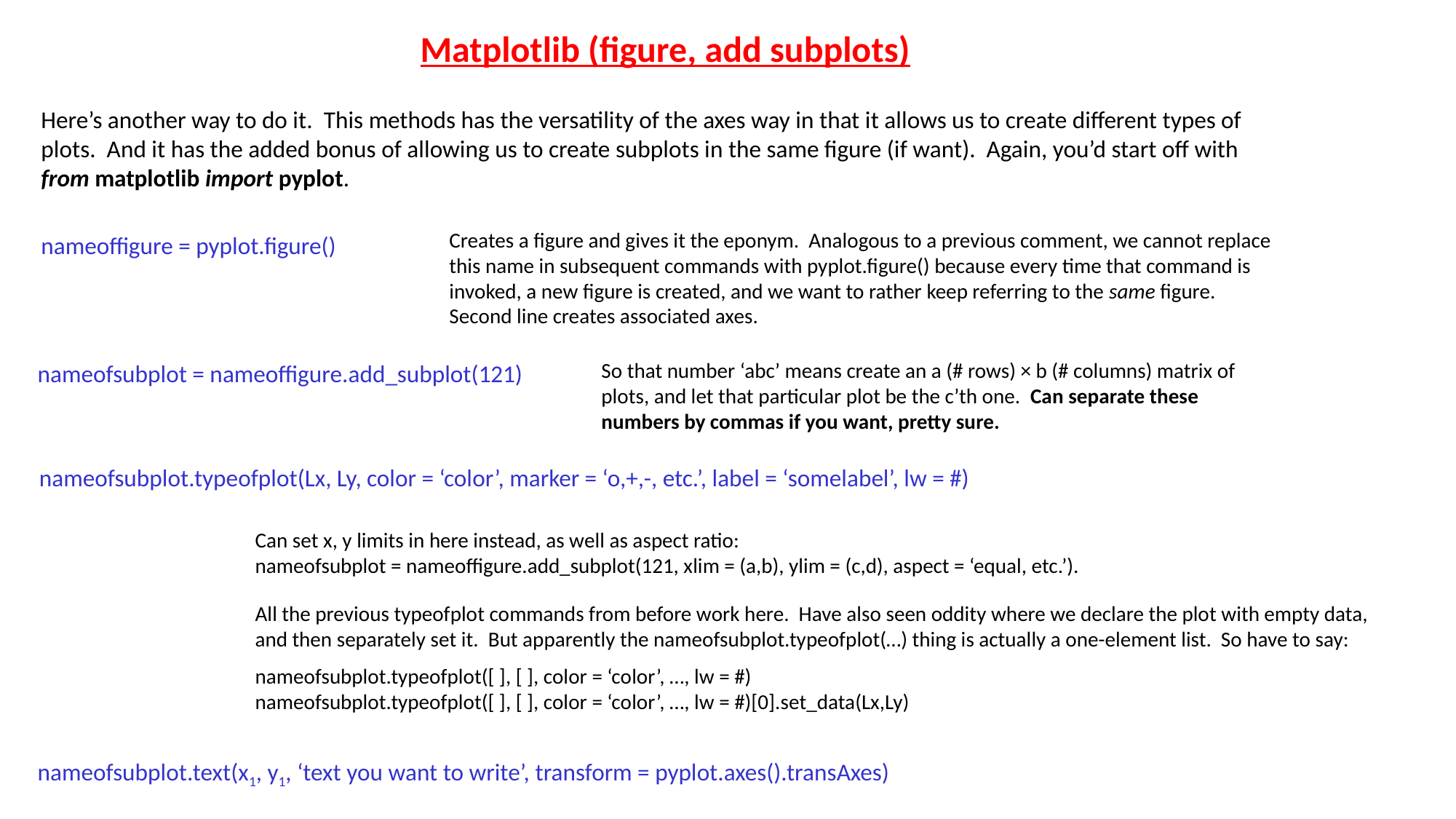

Matplotlib (figure, add subplots)
Here’s another way to do it.  This methods has the versatility of the axes way in that it allows us to create different types of plots.  And it has the added bonus of allowing us to create subplots in the same figure (if want).  Again, you’d start off with from matplotlib import pyplot.
Creates a figure and gives it the eponym.  Analogous to a previous comment, we cannot replace this name in subsequent commands with pyplot.figure() because every time that command is invoked, a new figure is created, and we want to rather keep referring to the same figure.  Second line creates associated axes.
nameoffigure = pyplot.figure()
So that number ‘abc’ means create an a (# rows) × b (# columns) matrix of plots, and let that particular plot be the c’th one.  Can separate these numbers by commas if you want, pretty sure.
nameofsubplot = nameoffigure.add_subplot(121)
nameofsubplot.typeofplot(Lx, Ly, color = ‘color’, marker = ‘o,+,-, etc.’, label = ‘somelabel’, lw = #)
Can set x, y limits in here instead, as well as aspect ratio:
nameofsubplot = nameoffigure.add_subplot(121, xlim = (a,b), ylim = (c,d), aspect = ‘equal, etc.’).
All the previous typeofplot commands from before work here.  Have also seen oddity where we declare the plot with empty data, and then separately set it.  But apparently the nameofsubplot.typeofplot(…) thing is actually a one-element list.  So have to say:
nameofsubplot.typeofplot([ ], [ ], color = ‘color’, …, lw = #)
nameofsubplot.typeofplot([ ], [ ], color = ‘color’, …, lw = #)[0].set_data(Lx,Ly)
nameofsubplot.text(x1, y1, ‘text you want to write’, transform = pyplot.axes().transAxes)